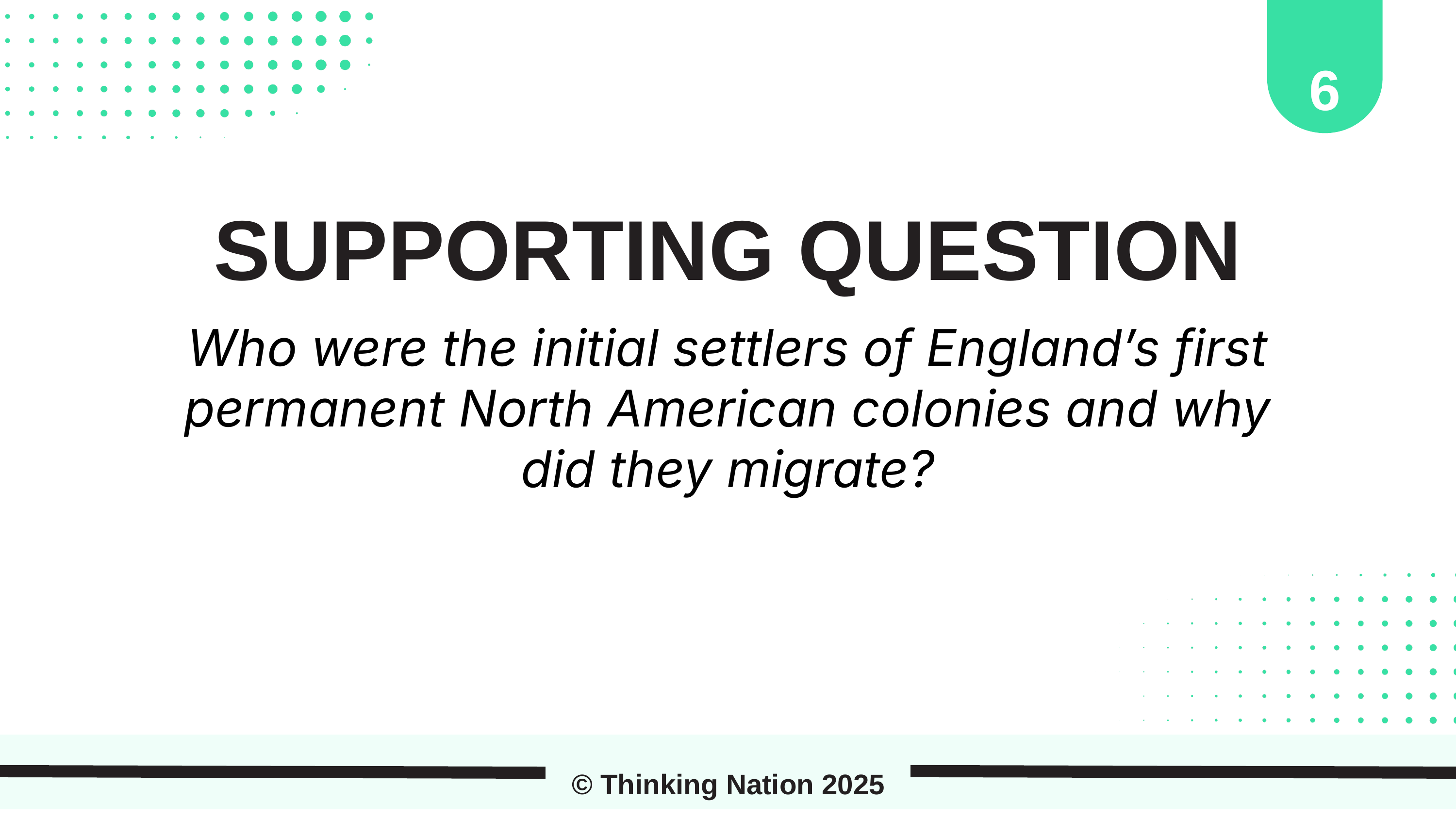

6
SUPPORTING QUESTION
Who were the initial settlers of England’s first permanent North American colonies and why did they migrate?

© Thinking Nation 2025